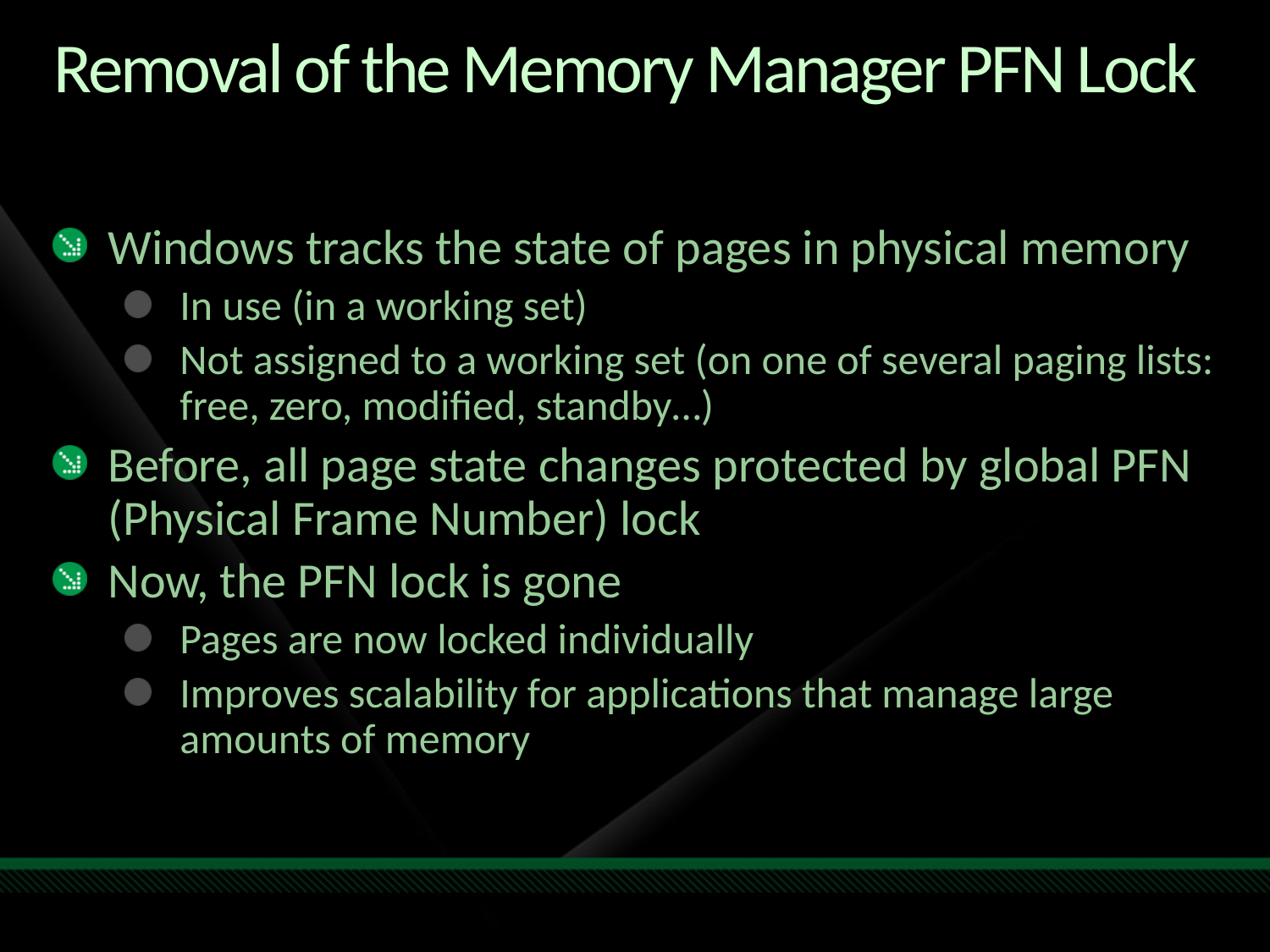

# Removal of the Memory Manager PFN Lock
Windows tracks the state of pages in physical memory
In use (in a working set)
Not assigned to a working set (on one of several paging lists: free, zero, modified, standby…)
Before, all page state changes protected by global PFN (Physical Frame Number) lock
Now, the PFN lock is gone
Pages are now locked individually
Improves scalability for applications that manage large amounts of memory